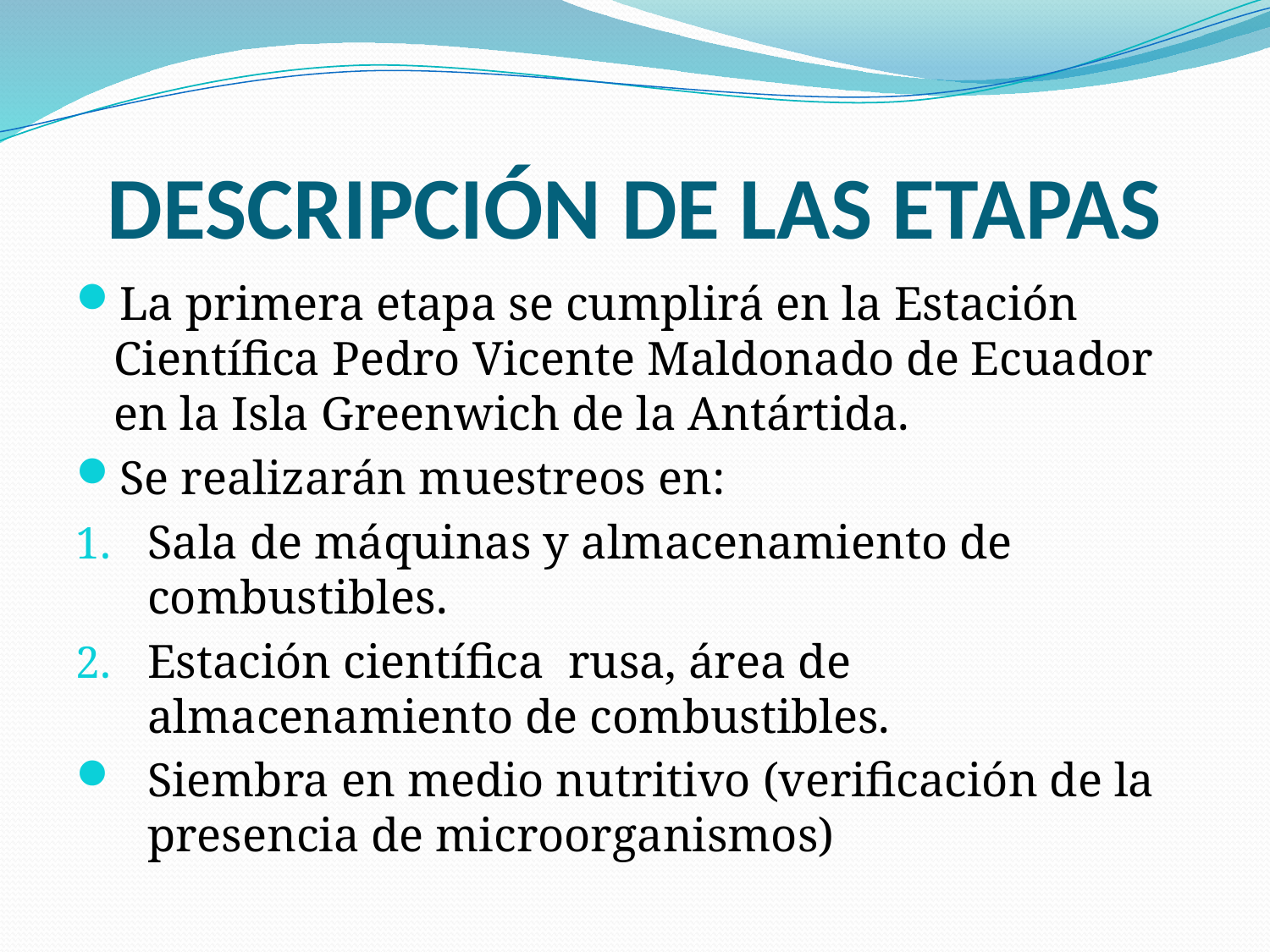

# DESCRIPCIÓN DE LAS ETAPAS
La primera etapa se cumplirá en la Estación Científica Pedro Vicente Maldonado de Ecuador en la Isla Greenwich de la Antártida.
Se realizarán muestreos en:
Sala de máquinas y almacenamiento de combustibles.
Estación científica  rusa, área de almacenamiento de combustibles.
Siembra en medio nutritivo (verificación de la presencia de microorganismos)